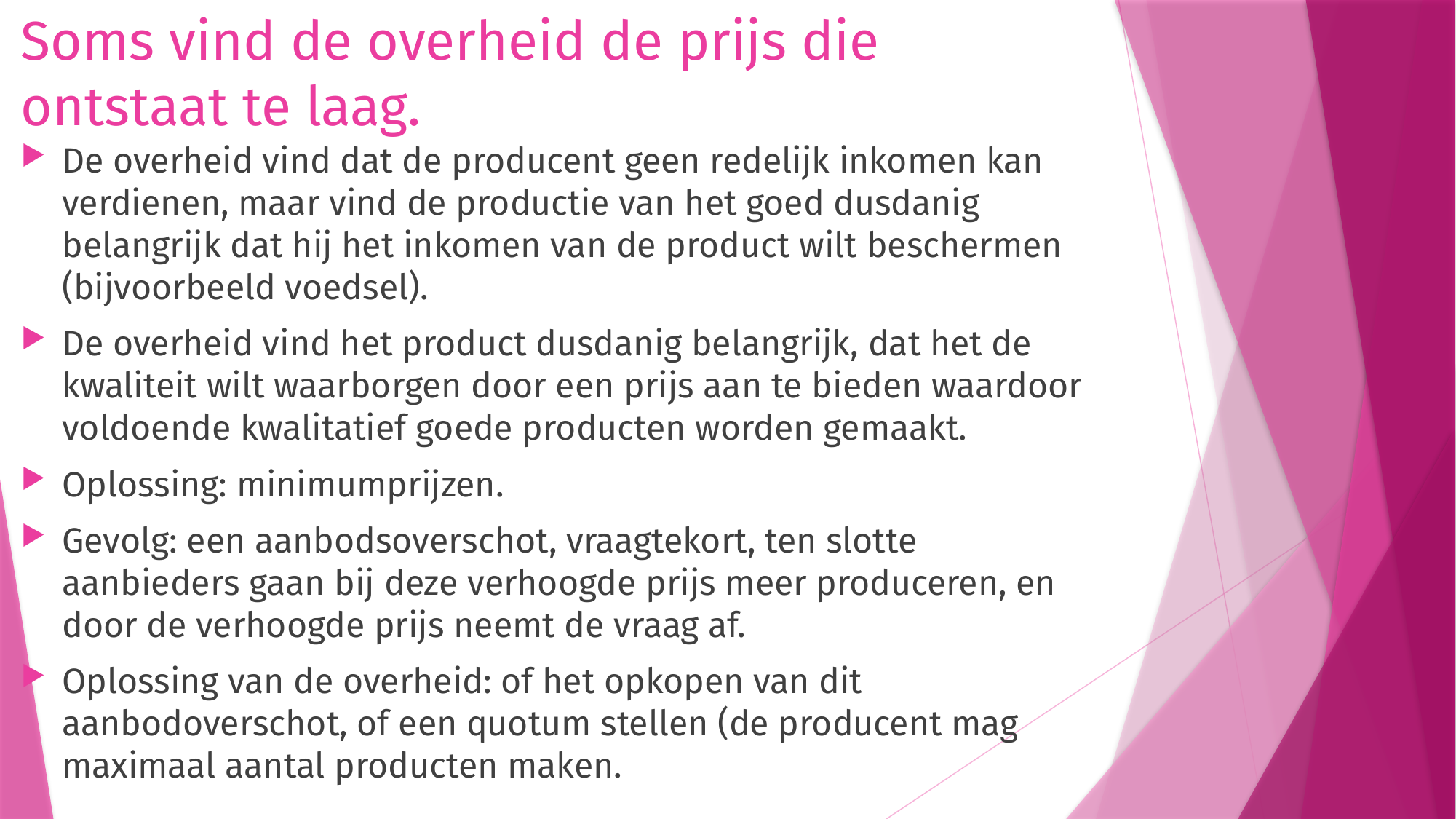

# Soms vind de overheid de prijs die ontstaat te laag.
De overheid vind dat de producent geen redelijk inkomen kan verdienen, maar vind de productie van het goed dusdanig belangrijk dat hij het inkomen van de product wilt beschermen (bijvoorbeeld voedsel).
De overheid vind het product dusdanig belangrijk, dat het de kwaliteit wilt waarborgen door een prijs aan te bieden waardoor voldoende kwalitatief goede producten worden gemaakt.
Oplossing: minimumprijzen.
Gevolg: een aanbodsoverschot, vraagtekort, ten slotte aanbieders gaan bij deze verhoogde prijs meer produceren, en door de verhoogde prijs neemt de vraag af.
Oplossing van de overheid: of het opkopen van dit aanbodoverschot, of een quotum stellen (de producent mag maximaal aantal producten maken.